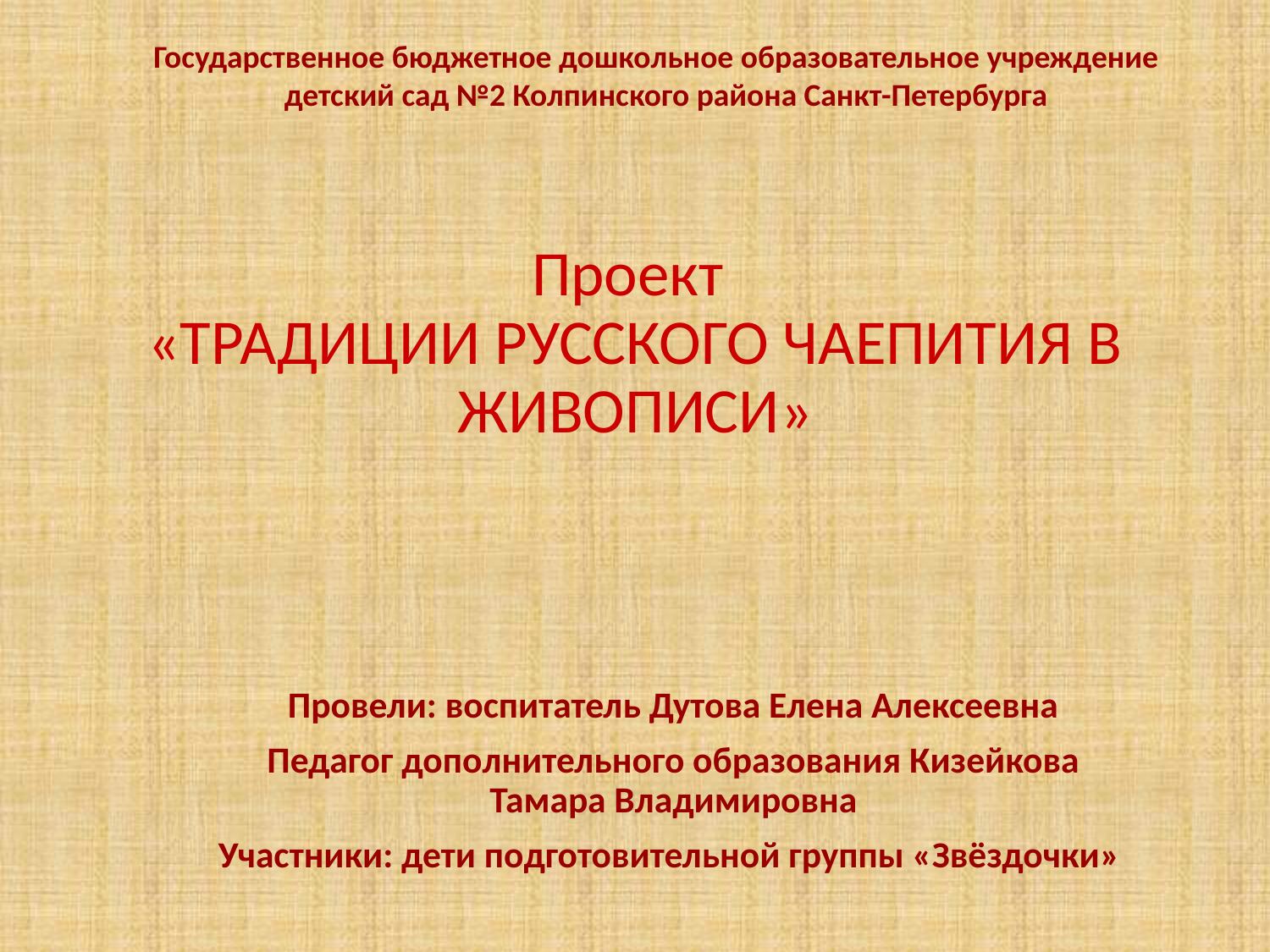

Государственное бюджетное дошкольное образовательное учреждение
детский сад №2 Колпинского района Санкт-Петербурга
# Проект «ТРАДИЦИИ РУССКОГО ЧАЕПИТИЯ В ЖИВОПИСИ»
Провели: воспитатель Дутова Елена Алексеевна
Педагог дополнительного образования Кизейкова Тамара Владимировна
Участники: дети подготовительной группы «Звёздочки»